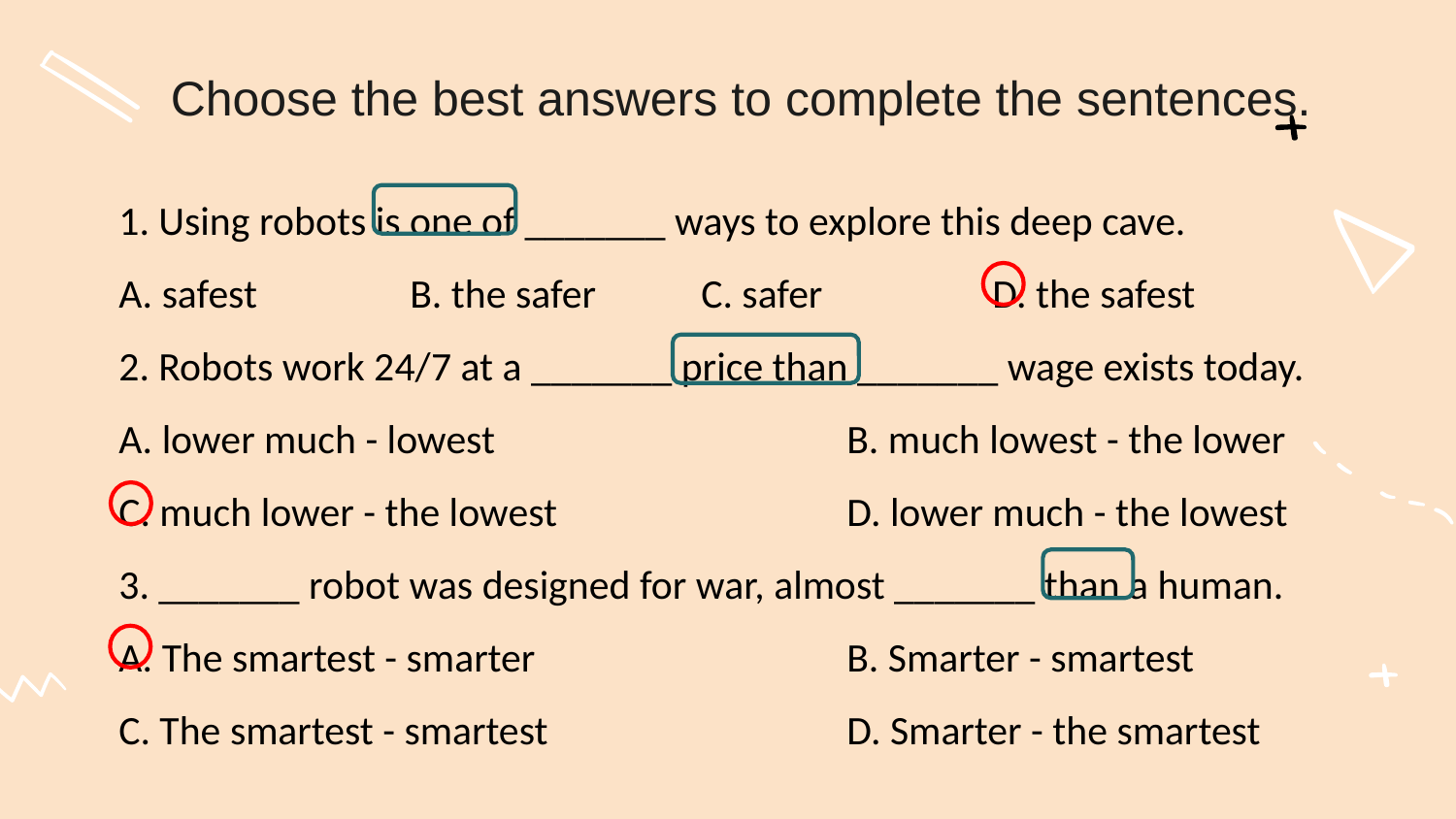

Choose the best answers to complete the sentences.
1. Using robots is one of _______ ways to explore this deep cave.
A. safest		B. the safer	C. safer		D. the safest
2. Robots work 24/7 at a _______ price than _______ wage exists today.
A. lower much - lowest			B. much lowest - the lower
C. much lower - the lowest		D. lower much - the lowest
3. _______ robot was designed for war, almost _______ than a human.
A. The smartest - smarter			B. Smarter - smartest
C. The smartest - smartest			D. Smarter - the smartest